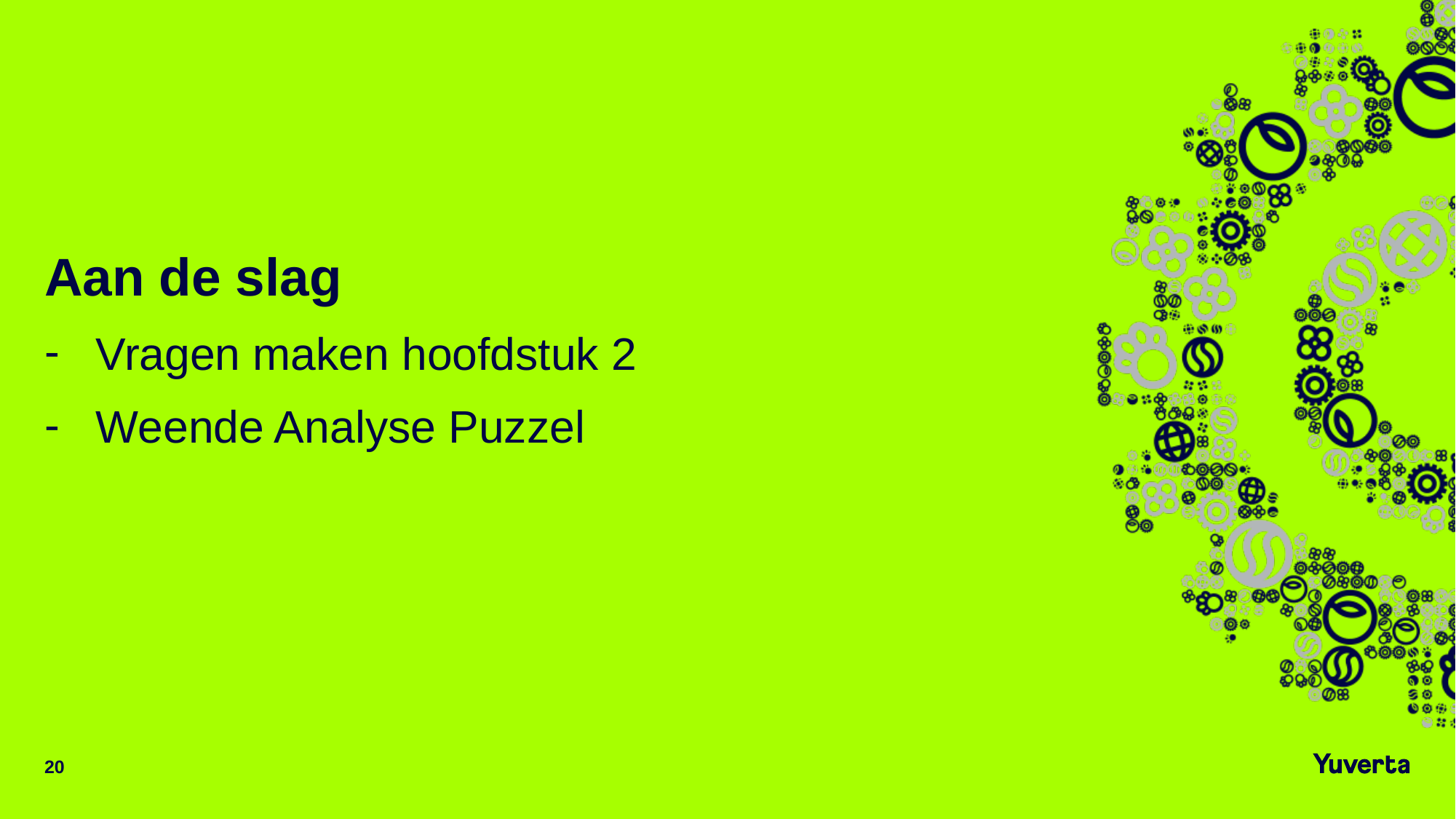

#
Aan de slag
Vragen maken hoofdstuk 2
Weende Analyse Puzzel

20
2-9-2021